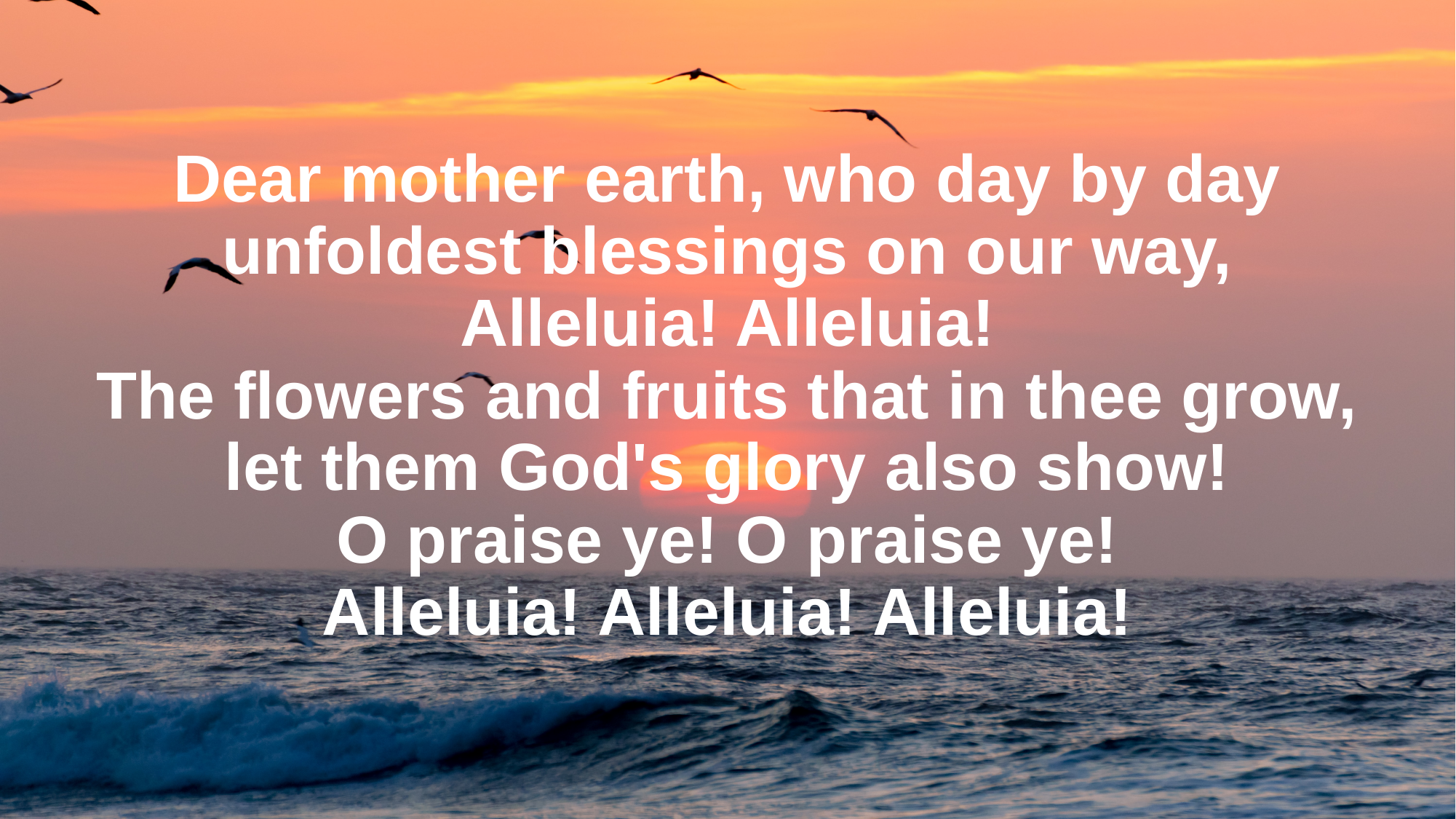

Dear mother earth, who day by day
unfoldest blessings on our way,
Alleluia! Alleluia!
The flowers and fruits that in thee grow,
let them God's glory also show!
O praise ye! O praise ye!
Alleluia! Alleluia! Alleluia!